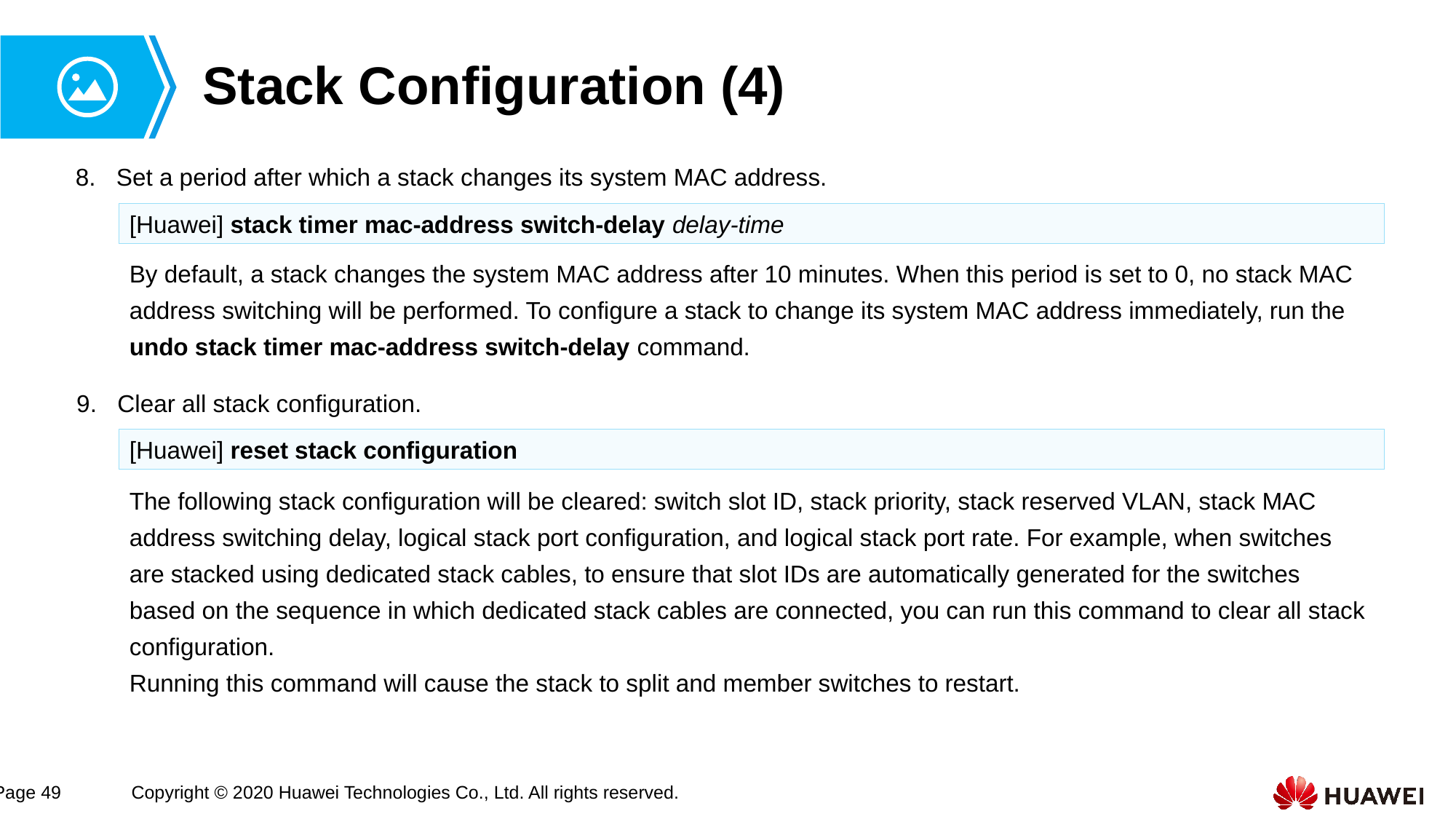

# Stack Configuration (4)
Set a period after which a stack changes its system MAC address.
[Huawei] stack timer mac-address switch-delay delay-time
By default, a stack changes the system MAC address after 10 minutes. When this period is set to 0, no stack MAC address switching will be performed. To configure a stack to change its system MAC address immediately, run the undo stack timer mac-address switch-delay command.
Clear all stack configuration.
[Huawei] reset stack configuration
The following stack configuration will be cleared: switch slot ID, stack priority, stack reserved VLAN, stack MAC address switching delay, logical stack port configuration, and logical stack port rate. For example, when switches are stacked using dedicated stack cables, to ensure that slot IDs are automatically generated for the switches based on the sequence in which dedicated stack cables are connected, you can run this command to clear all stack configuration.
Running this command will cause the stack to split and member switches to restart.